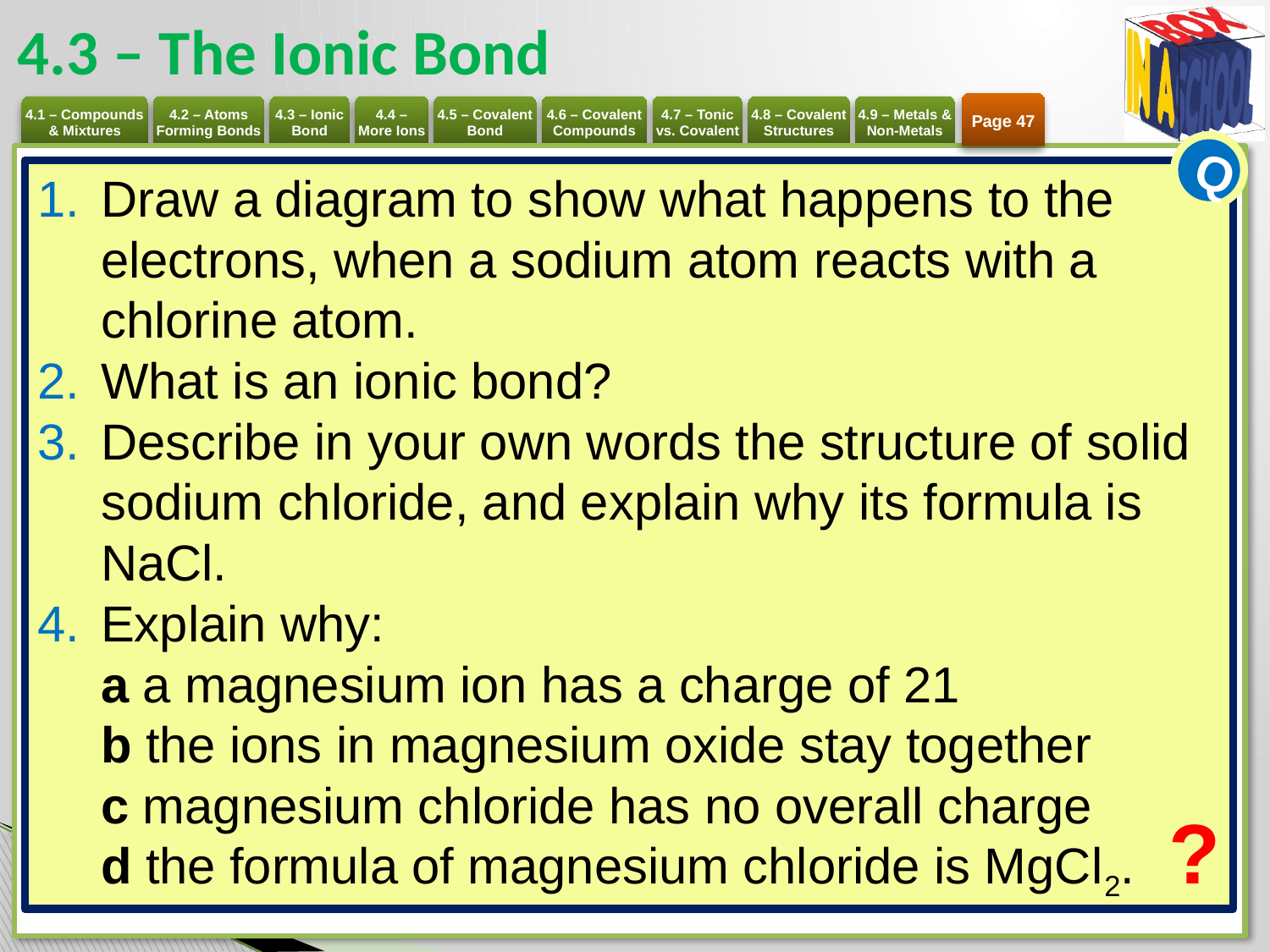

# 4.3 – The Ionic Bond
Page 47
Q
Draw a diagram to show what happens to the electrons, when a sodium atom reacts with a chlorine atom.
What is an ionic bond?
Describe in your own words the structure of solid sodium chloride, and explain why its formula is NaCl.
Explain why:
a a magnesium ion has a charge of 21
b the ions in magnesium oxide stay together
c magnesium chloride has no overall charge
d the formula of magnesium chloride is MgCl2.
?